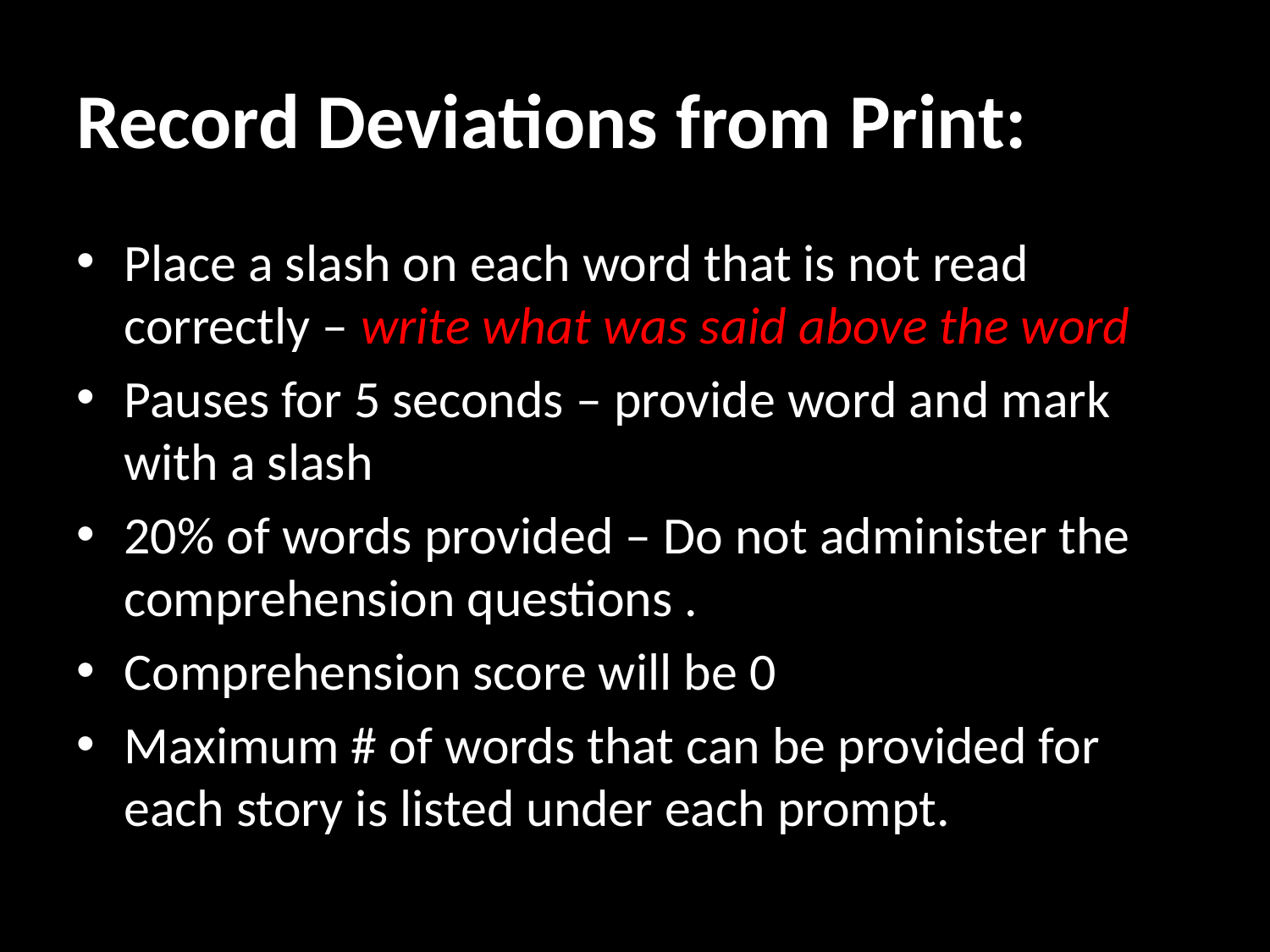

# Record Deviations from Print:
Place a slash on each word that is not read correctly – write what was said above the word
Pauses for 5 seconds – provide word and mark with a slash
20% of words provided – Do not administer the comprehension questions .
Comprehension score will be 0
Maximum # of words that can be provided for each story is listed under each prompt.